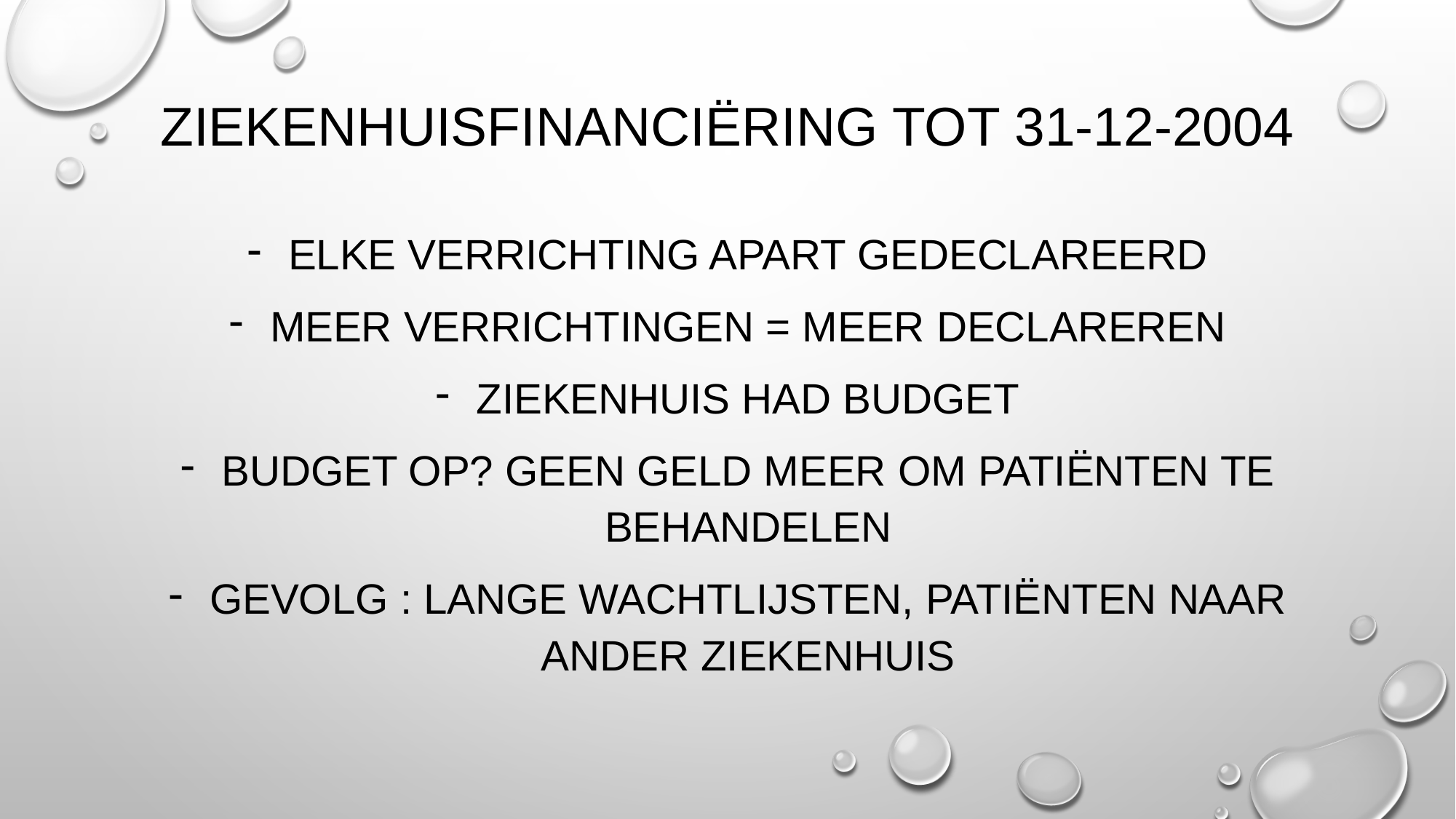

# Ziekenhuisfinanciëring tot 31-12-2004
Elke verrichting apart gedeclareerd
Meer verrichtingen = meer declareren
Ziekenhuis had budget
Budget op? Geen geld meer om patiënten te behandelen
Gevolg : lange wachtlijsten, patiënten naar ander ziekenhuis